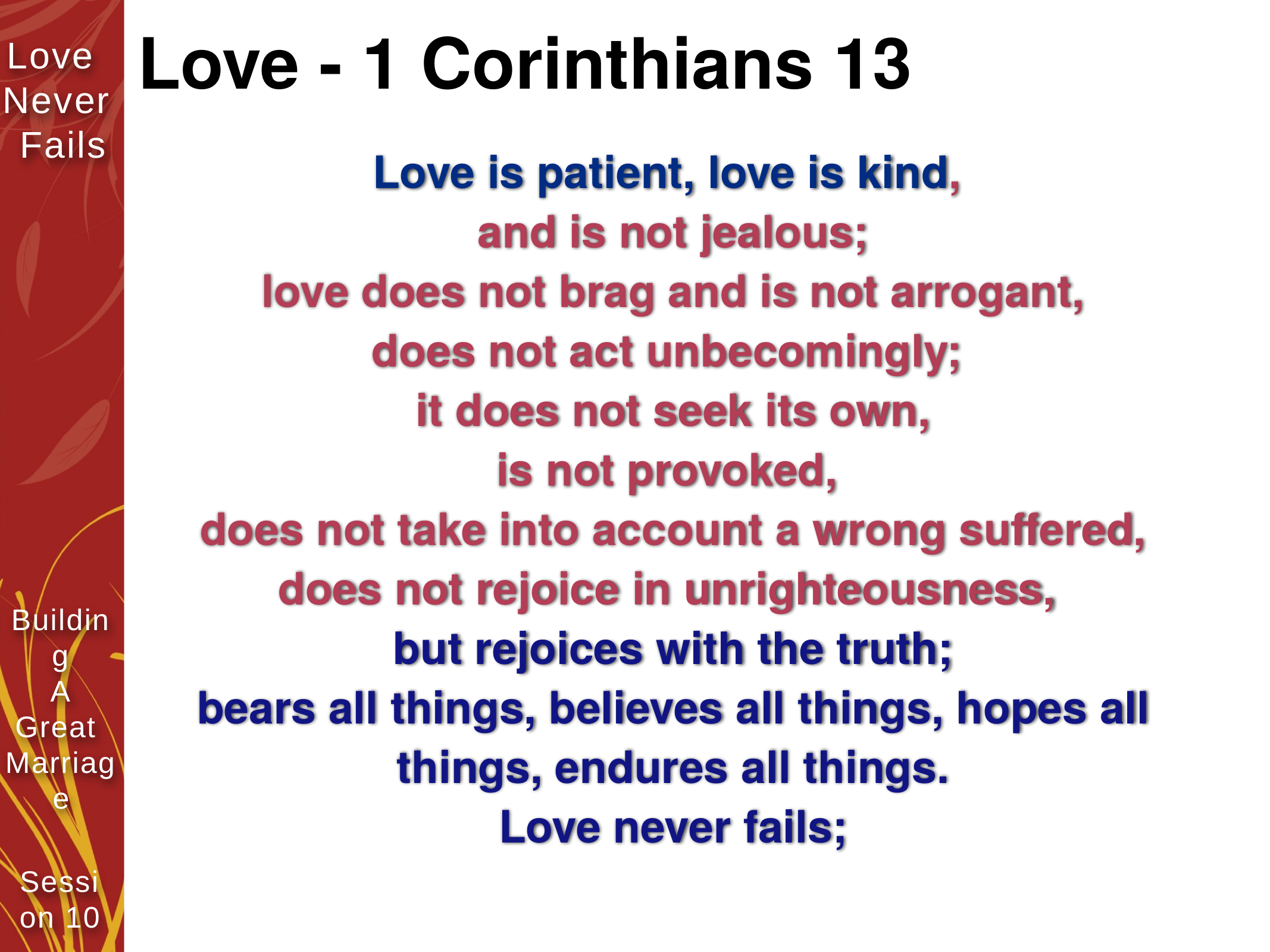

# Love - 1 Corinthians 13

Love is patient, love is kind,
and is not jealous;
love does not brag and is not arrogant,
does not act unbecomingly;
it does not seek its own,
is not provoked,
does not take into account a wrong suffered,
does not rejoice in unrighteousness,
but rejoices with the truth;
bears all things, believes all things, hopes all things, endures all things.
Love never fails;